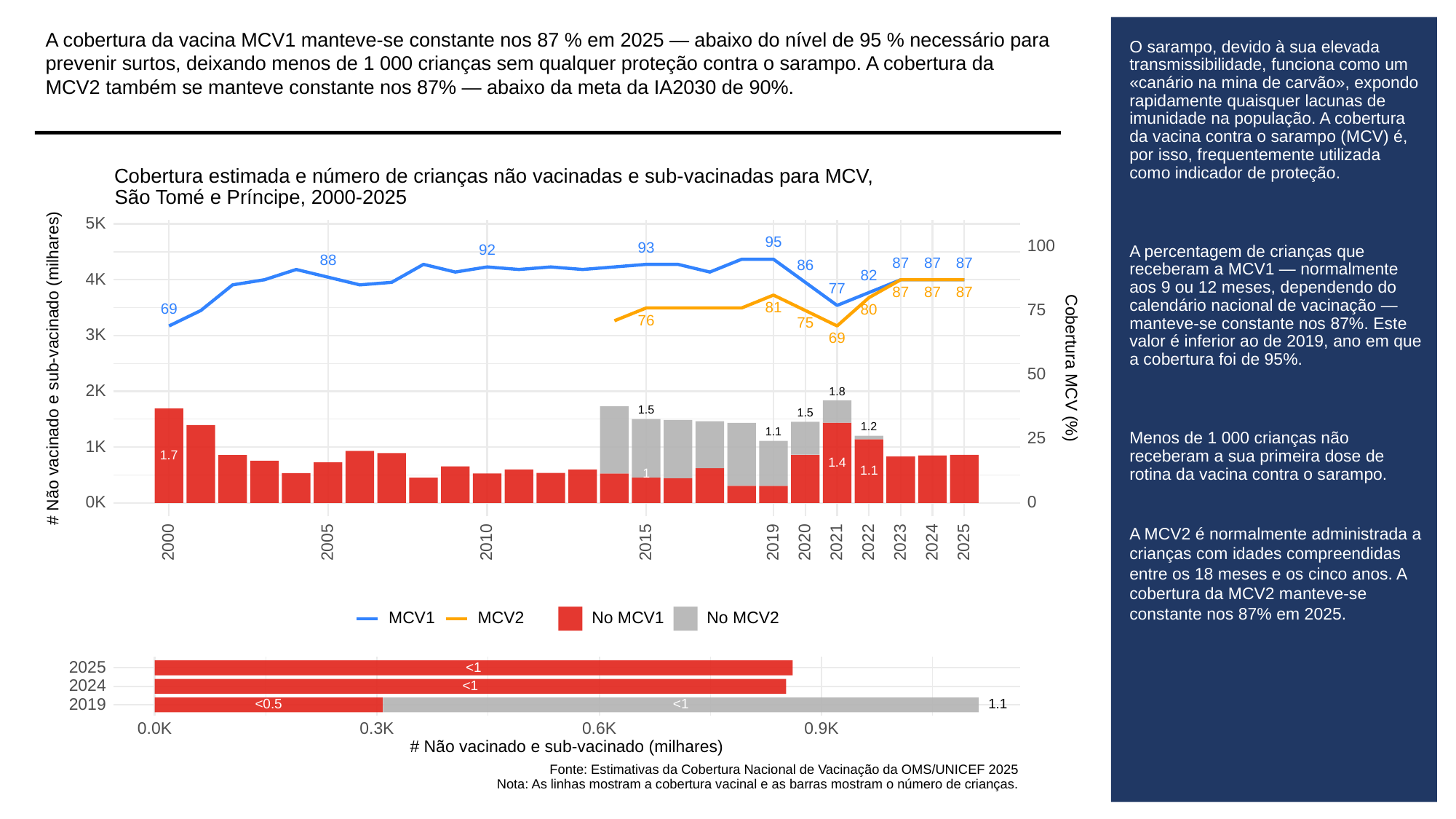

A cobertura da vacina MCV1 manteve-se constante nos 87 % em 2025 — abaixo do nível de 95 % necessário para prevenir surtos, deixando menos de 1 000 crianças sem qualquer proteção contra o sarampo. A cobertura da MCV2 também se manteve constante nos 87% — abaixo da meta da IA2030 de 90%.
# O sarampo, devido à sua elevada transmissibilidade, funciona como um «canário na mina de carvão», expondo rapidamente quaisquer lacunas de imunidade na população. A cobertura da vacina contra o sarampo (MCV) é, por isso, frequentemente utilizada como indicador de proteção.

A percentagem de crianças que receberam a MCV1 — normalmente aos 9 ou 12 meses, dependendo do calendário nacional de vacinação — manteve-se constante nos 87%. Este valor é inferior ao de 2019, ano em que a cobertura foi de 95%.

Menos de 1 000 crianças não receberam a sua primeira dose de rotina da vacina contra o sarampo.

A MCV2 é normalmente administrada a crianças com idades compreendidas entre os 18 meses e os cinco anos. A cobertura da MCV2 manteve-se constante nos 87% em 2025.

Cobertura estimada e número de crianças não vacinadas e sub-vacinadas para MCV,
São Tomé e Príncipe, 2000-2025
5K

95
100
93
92

88
87
87
87

86
82
4K

77
87
87
87
81
69
75
80

76
75
3K
69

# Não vacinado e sub-vacinado (milhares)
Cobertura MCV (%)

50
2K
1.8

1.5

1.5

1.2

1.1
25

1K

1.7

1.4

1.1

1

0K
0

2023
2000
2005
2010
2015
2019
2020
2021
2022
2024
2025

MCV1
MCV2
No MCV1
No MCV2

2025
<1

2024
<1

2019
<0.5
<1
1.1

0.3K
0.0K
0.6K
0.9K
# Não vacinado e sub-vacinado (milhares)
Fonte: Estimativas da Cobertura Nacional de Vacinação da OMS/UNICEF 2025
Nota: As linhas mostram a cobertura vacinal e as barras mostram o número de crianças.